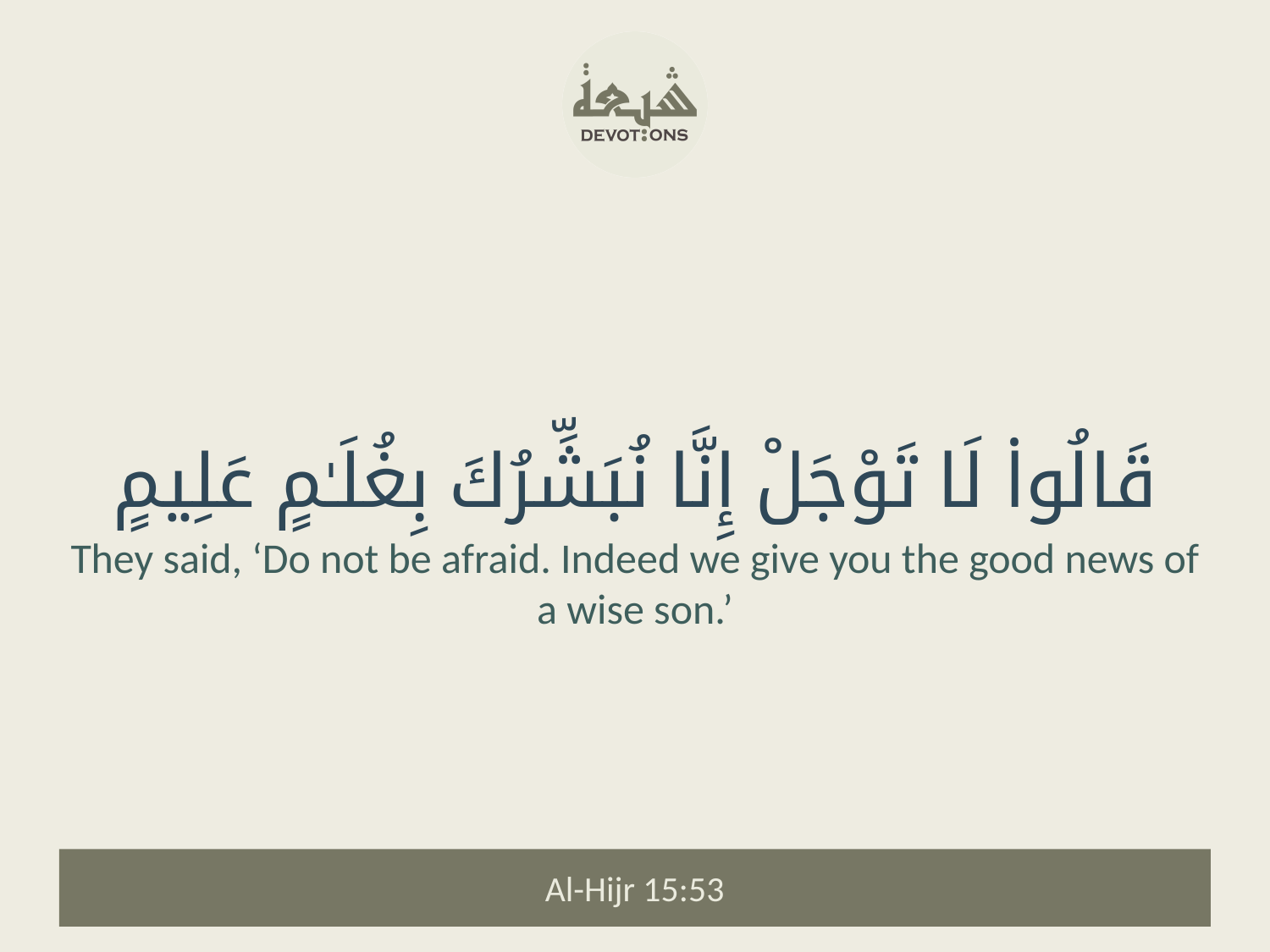

قَالُوا۟ لَا تَوْجَلْ إِنَّا نُبَشِّرُكَ بِغُلَـٰمٍ عَلِيمٍ
They said, ‘Do not be afraid. Indeed we give you the good news of a wise son.’
Al-Hijr 15:53